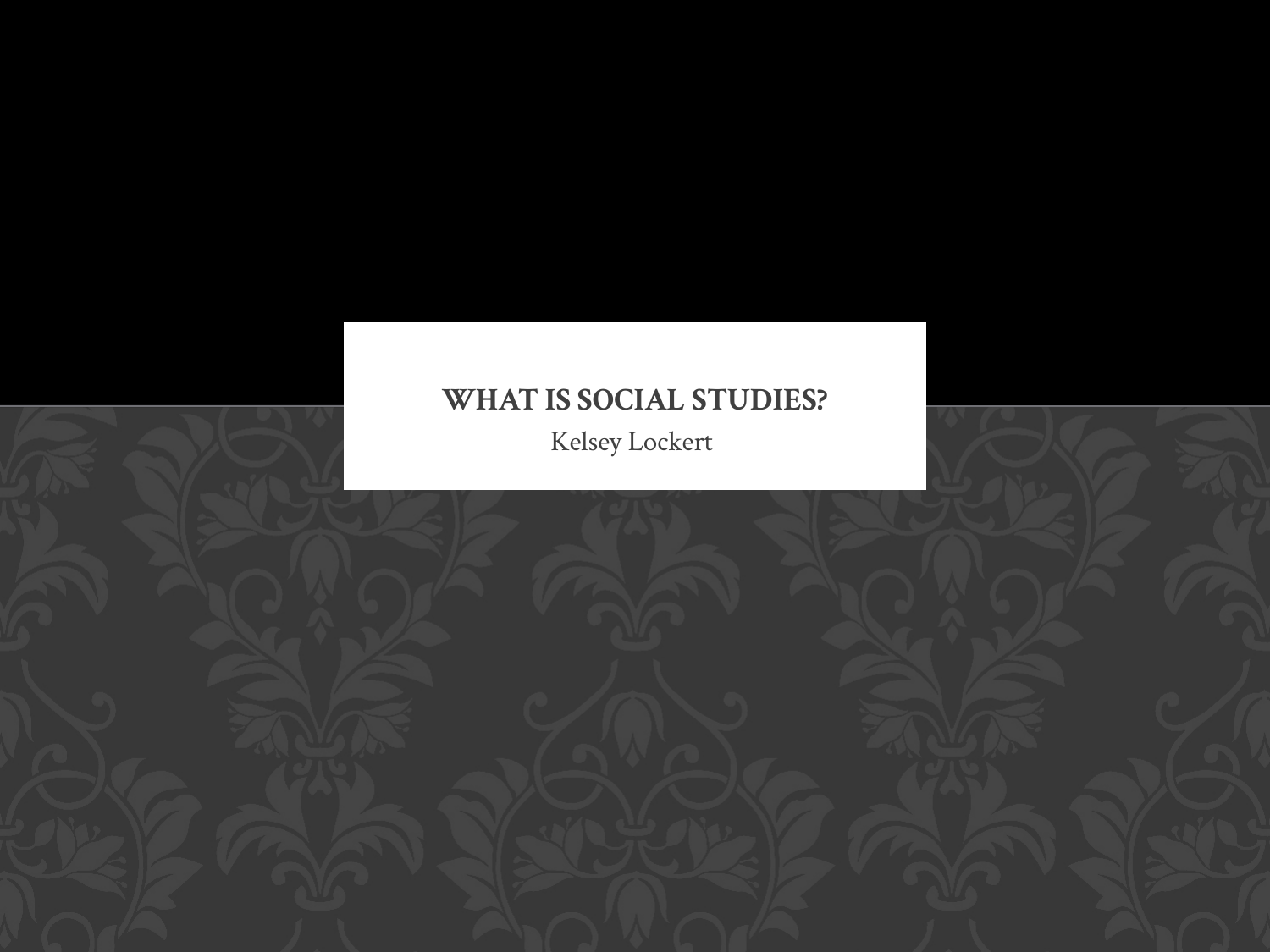

# What is Social Studies?
Kelsey Lockert